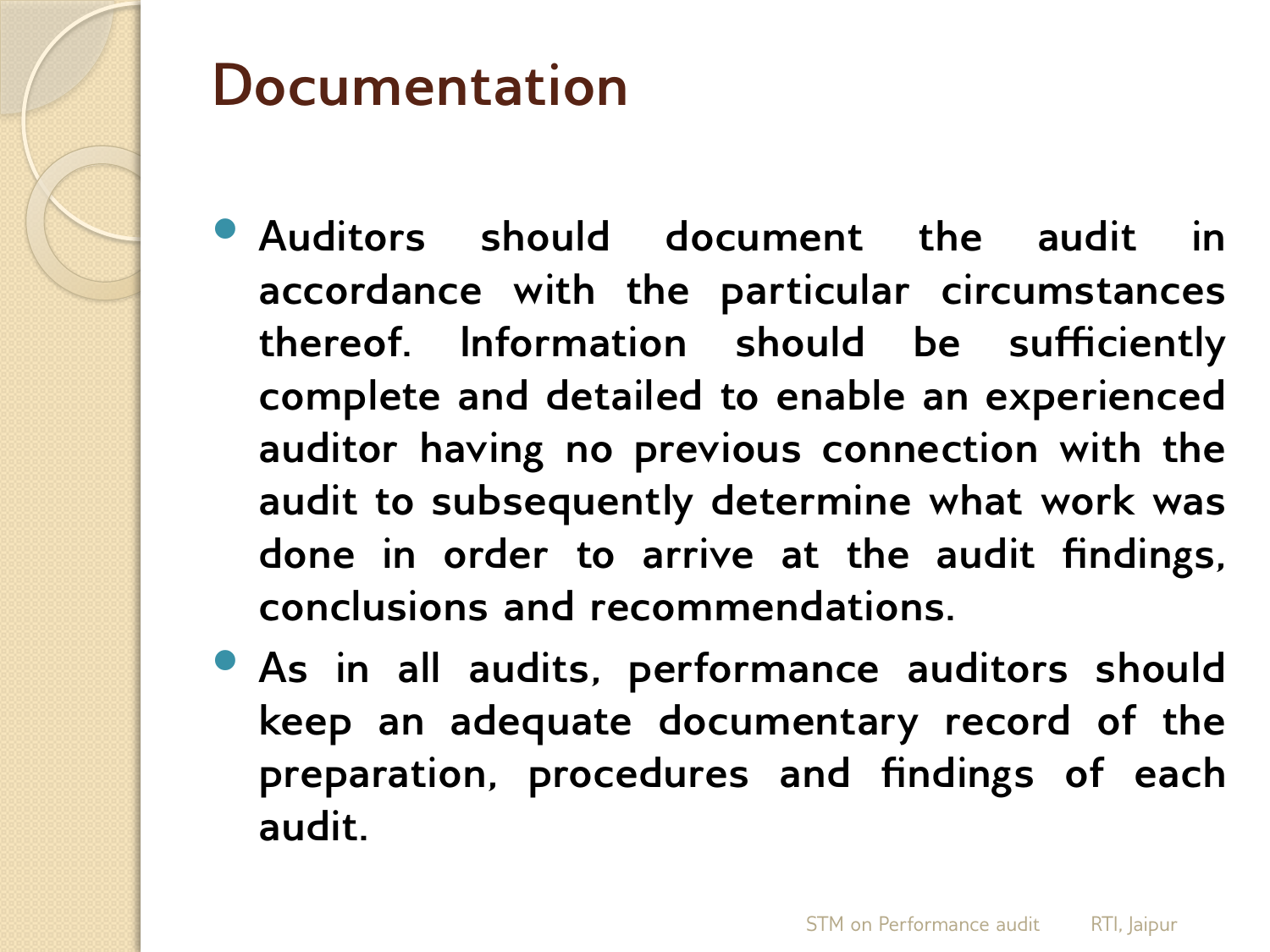

# Documentation
Auditors should document the audit in accordance with the particular circumstances thereof. Information should be sufficiently complete and detailed to enable an experienced auditor having no previous connection with the audit to subsequently determine what work was done in order to arrive at the audit findings, conclusions and recommendations.
As in all audits, performance auditors should keep an adequate documentary record of the preparation, procedures and findings of each audit.
STM on Performance audit        RTI, Jaipur